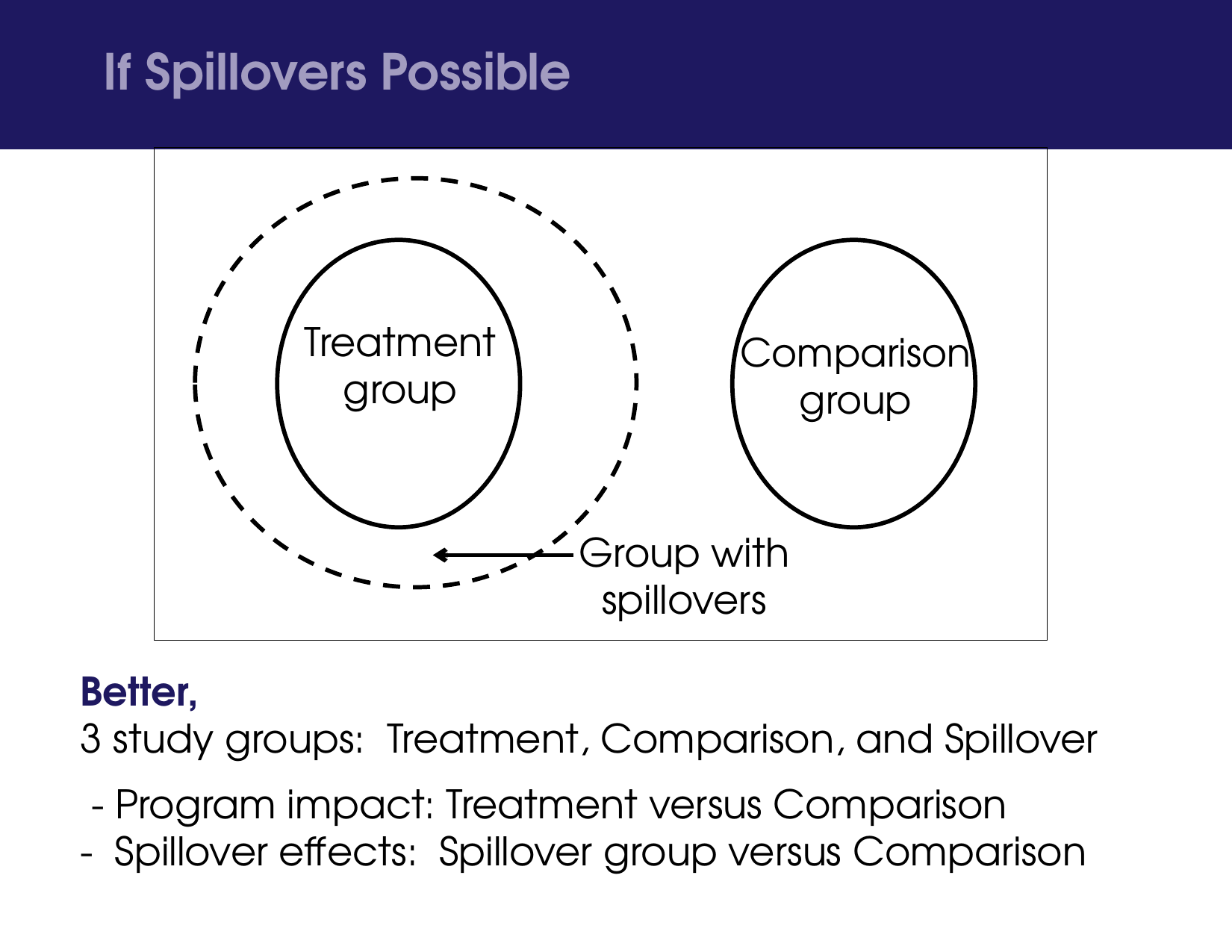

# If Spillovers Possible

Treatment group
Comparison group
Group with spillovers
Better,
3 study groups:  Treatment, Comparison, and Spillover

 - Program impact: Treatment versus Comparison
-  Spillover effects:  Spillover group versus Comparison